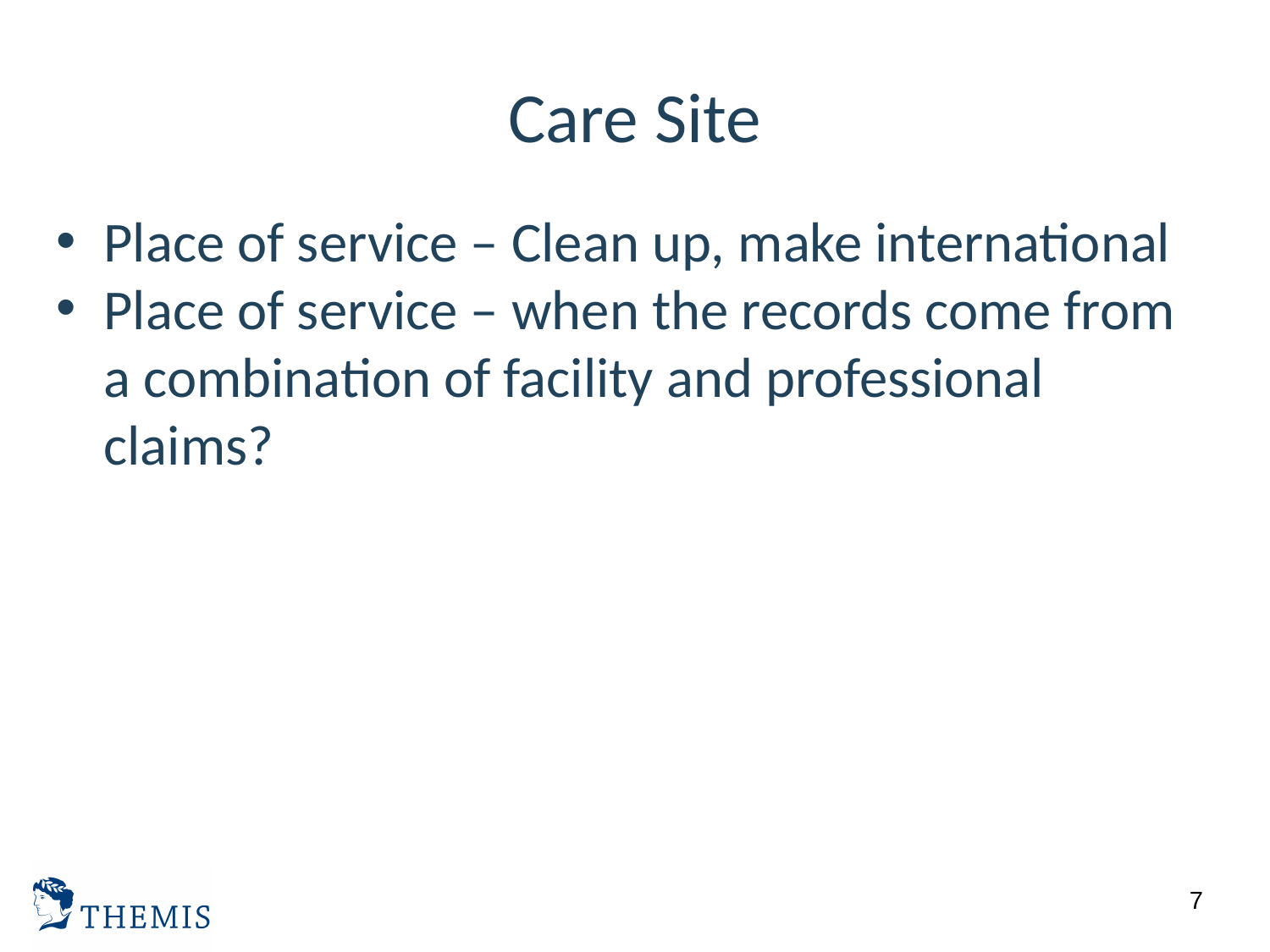

# Care Site
Place of service – Clean up, make international
Place of service – when the records come from a combination of facility and professional claims?

7